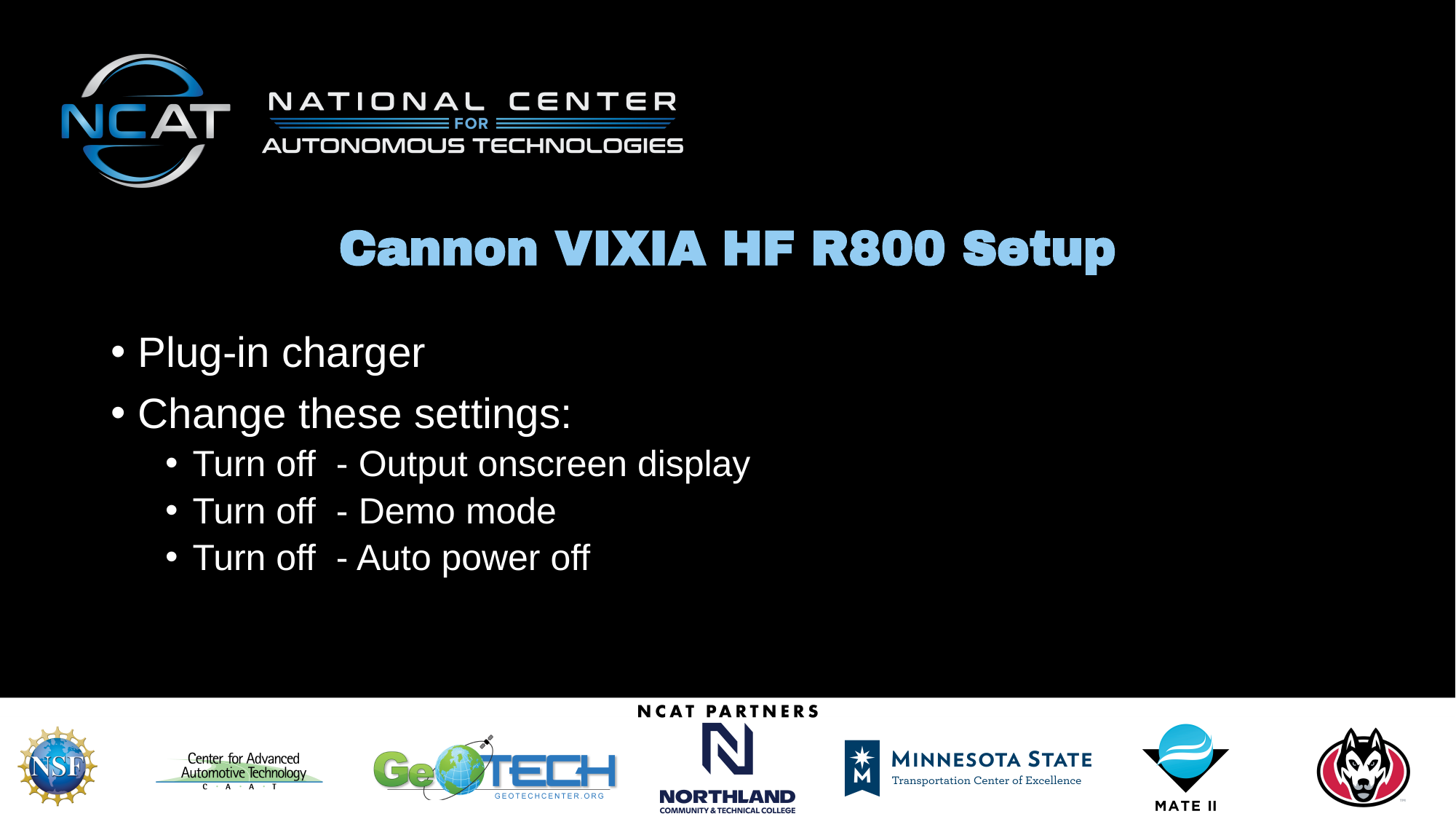

# Cannon VIXIA HF R800 Setup
Plug-in charger
Change these settings:
Turn off  - Output onscreen display
Turn off  - Demo mode
Turn off  - Auto power off